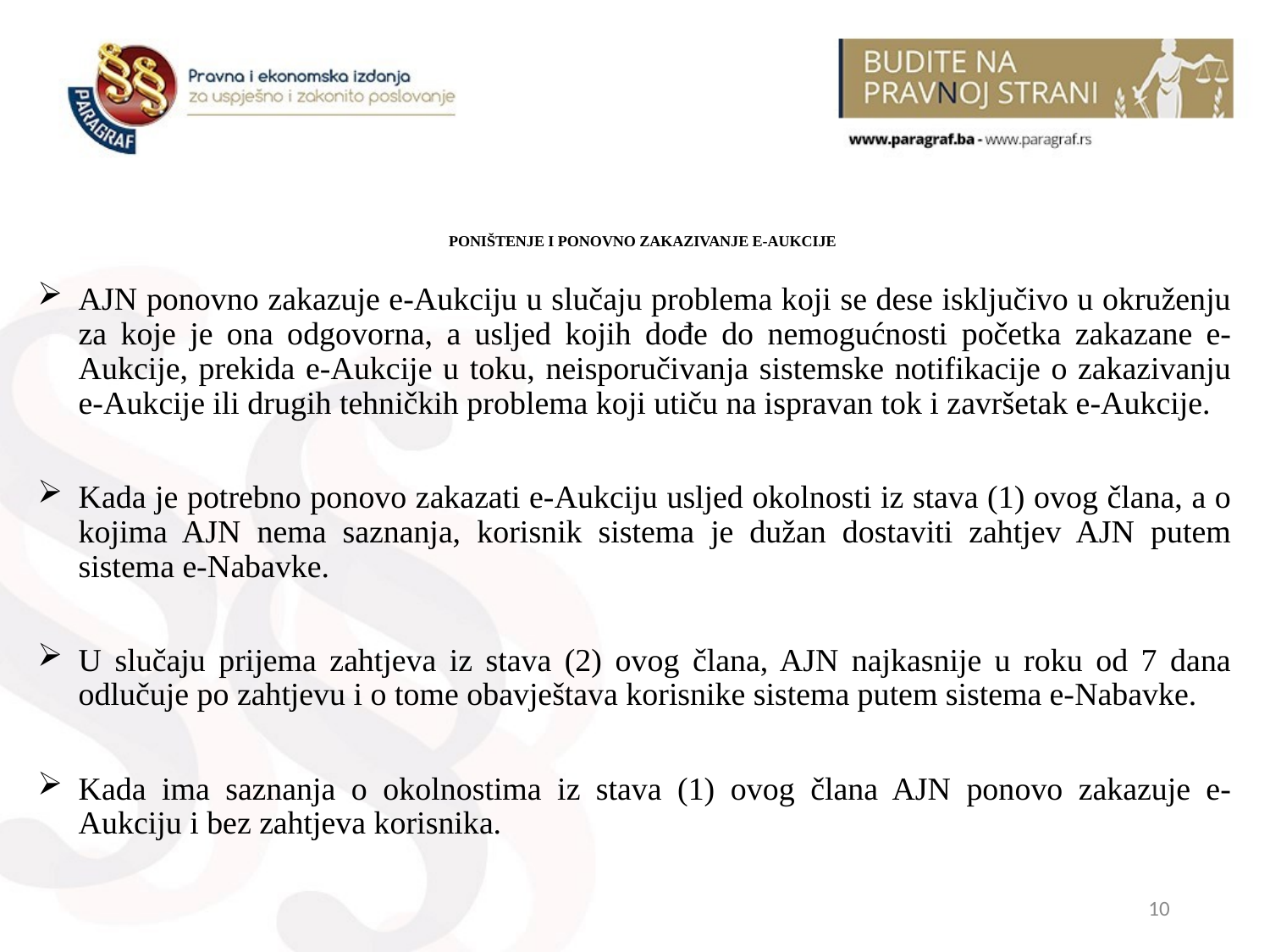

# PONIŠTENJE I PONOVNO ZAKAZIVANJE E-AUKCIJE
AJN ponovno zakazuje e-Aukciju u slučaju problema koji se dese isključivo u okruženju za koje je ona odgovorna, a usljed kojih dođe do nemogućnosti početka zakazane e-Aukcije, prekida e-Aukcije u toku, neisporučivanja sistemske notifikacije o zakazivanju e-Aukcije ili drugih tehničkih problema koji utiču na ispravan tok i završetak e-Aukcije.

Kada je potrebno ponovo zakazati e-Aukciju usljed okolnosti iz stava (1) ovog člana, a o kojima AJN nema saznanja, korisnik sistema je dužan dostaviti zahtjev AJN putem sistema e-Nabavke.

U slučaju prijema zahtjeva iz stava (2) ovog člana, AJN najkasnije u roku od 7 dana odlučuje po zahtjevu i o tome obavještava korisnike sistema putem sistema e-Nabavke.

Kada ima saznanja o okolnostima iz stava (1) ovog člana AJN ponovo zakazuje e-Aukciju i bez zahtjeva korisnika.

10